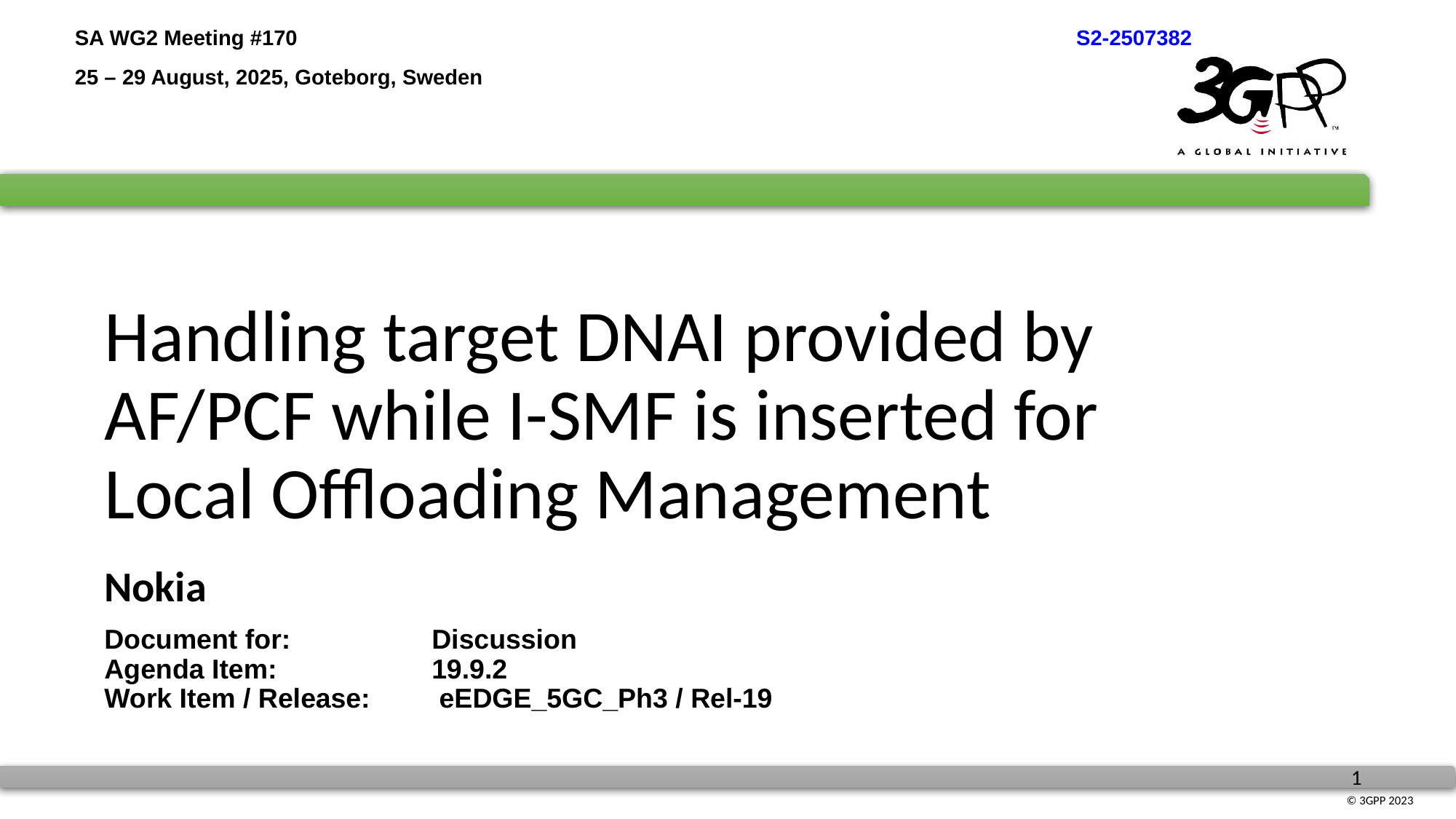

SA WG2 Meeting #170	S2-2507382
25 – 29 August, 2025, Goteborg, Sweden
# Handling target DNAI provided by AF/PCF while I-SMF is inserted for Local Offloading Management
Nokia
Document for:		Discussion
Agenda Item:		19.9.2
Work Item / Release:	 eEDGE_5GC_Ph3 / Rel-19